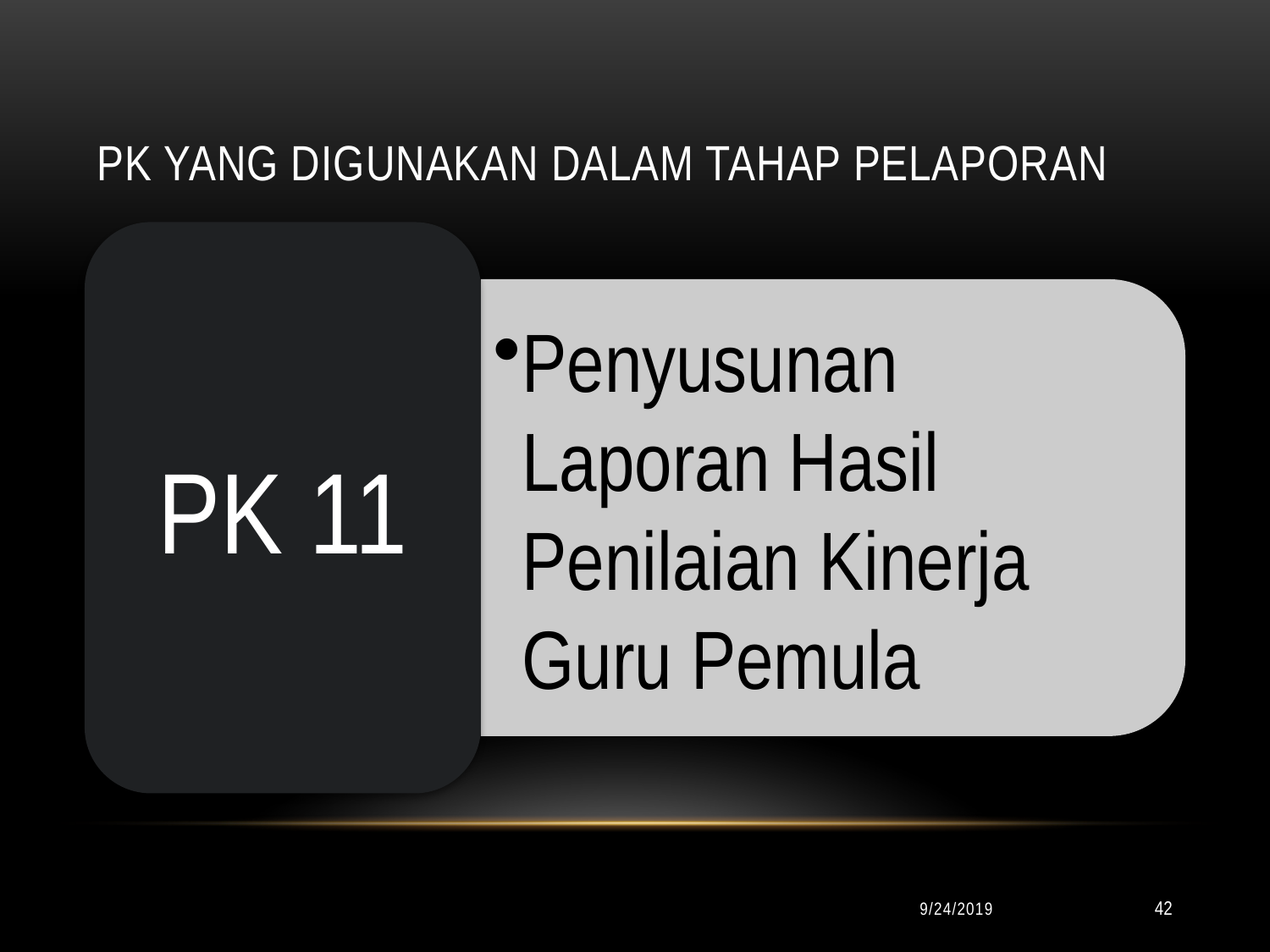

# Pk yang digunakan dalam tahap pelaporan
PK 11
Penyusunan Laporan Hasil Penilaian Kinerja Guru Pemula
9/24/2019
42